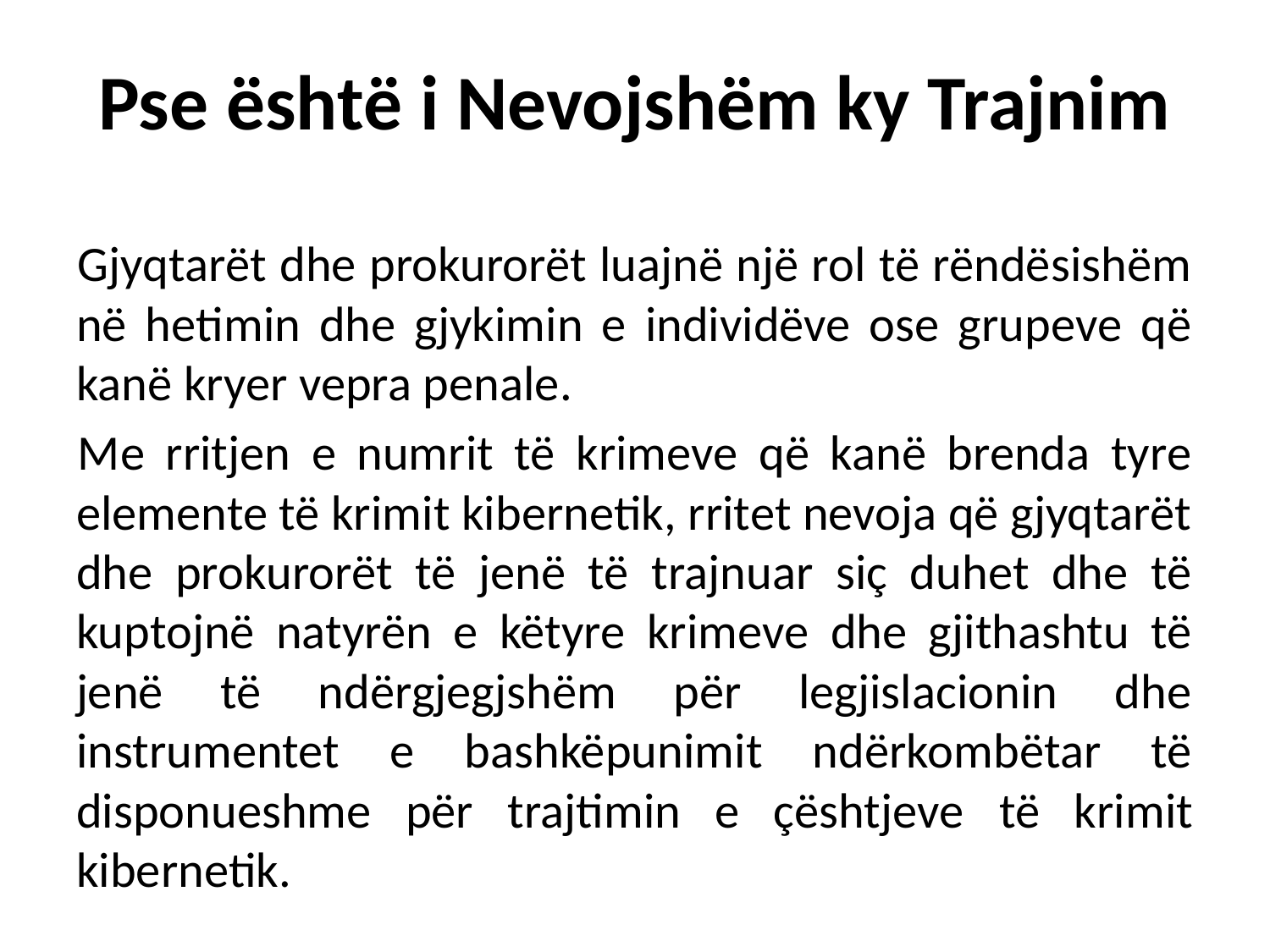

# Pse është i Nevojshëm ky Trajnim
Gjyqtarët dhe prokurorët luajnë një rol të rëndësishëm në hetimin dhe gjykimin e individëve ose grupeve që kanë kryer vepra penale.
Me rritjen e numrit të krimeve që kanë brenda tyre elemente të krimit kibernetik, rritet nevoja që gjyqtarët dhe prokurorët të jenë të trajnuar siç duhet dhe të kuptojnë natyrën e këtyre krimeve dhe gjithashtu të jenë të ndërgjegjshëm për legjislacionin dhe instrumentet e bashkëpunimit ndërkombëtar të disponueshme për trajtimin e çështjeve të krimit kibernetik.